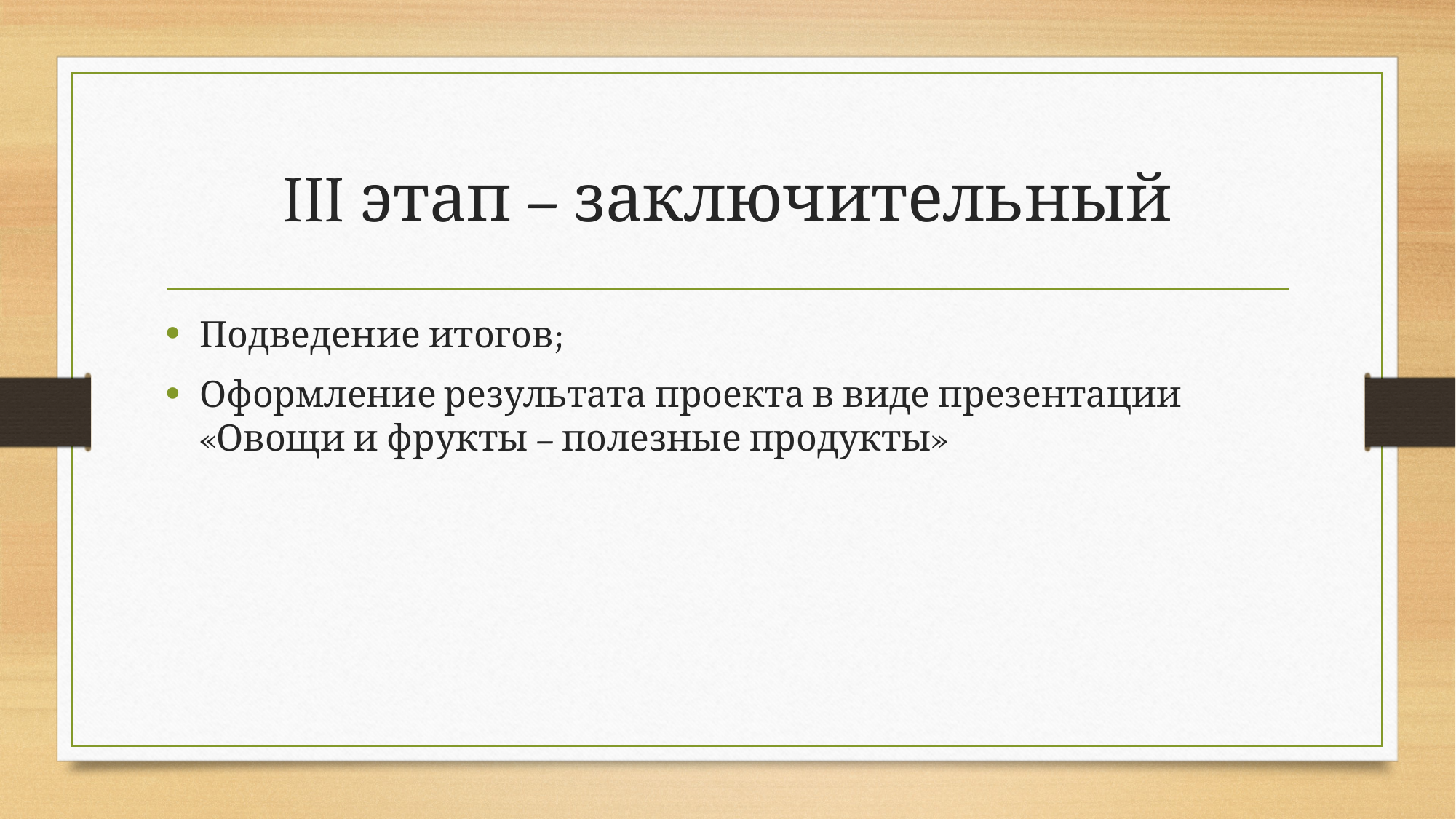

# III этап – заключительный
Подведение итогов;
Оформление результата проекта в виде презентации «Овощи и фрукты – полезные продукты»